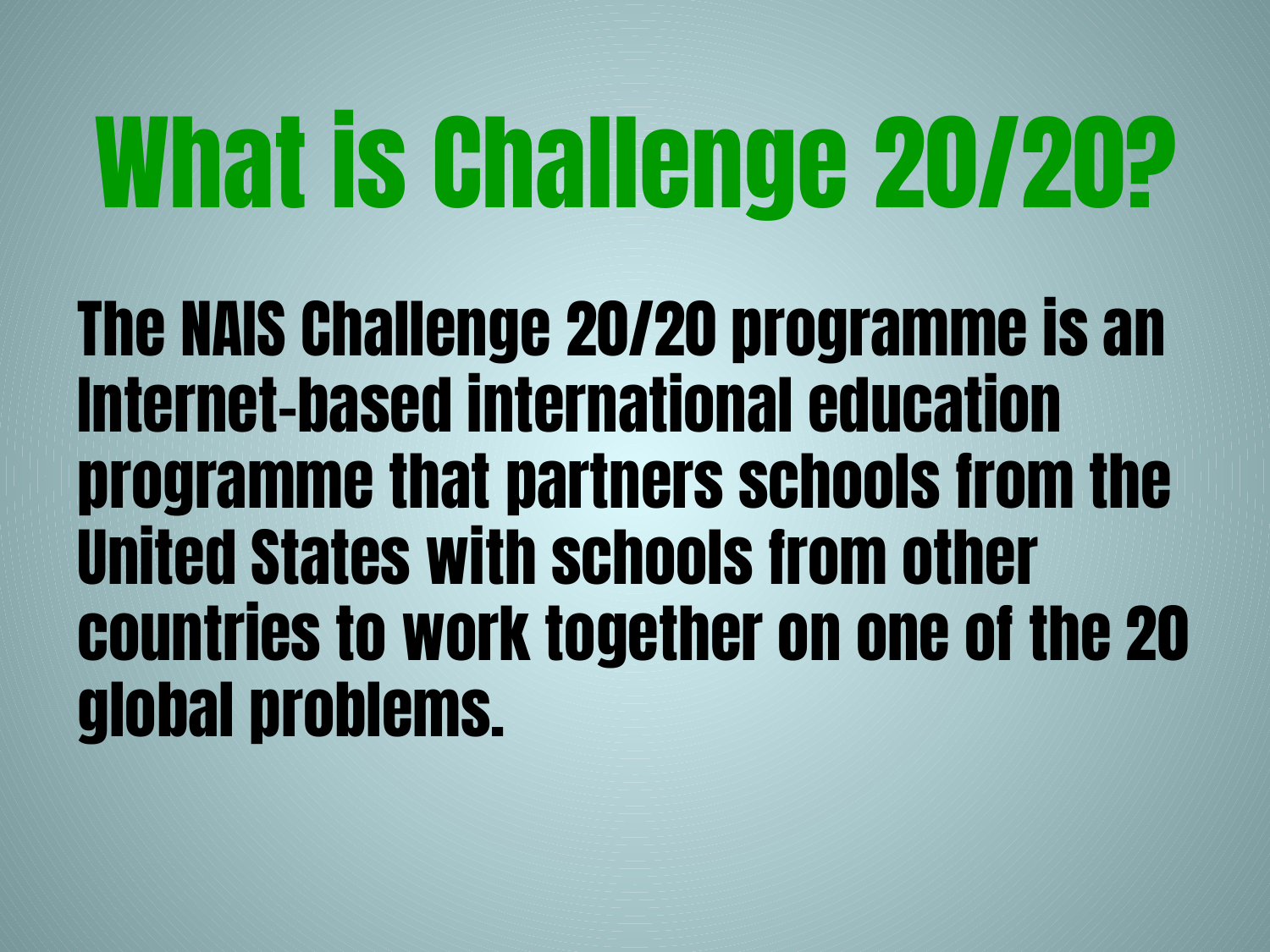

# What is Challenge 20/20?
The NAIS Challenge 20/20 programme is an Internet-based international education programme that partners schools from the United States with schools from other countries to work together on one of the 20 global problems.